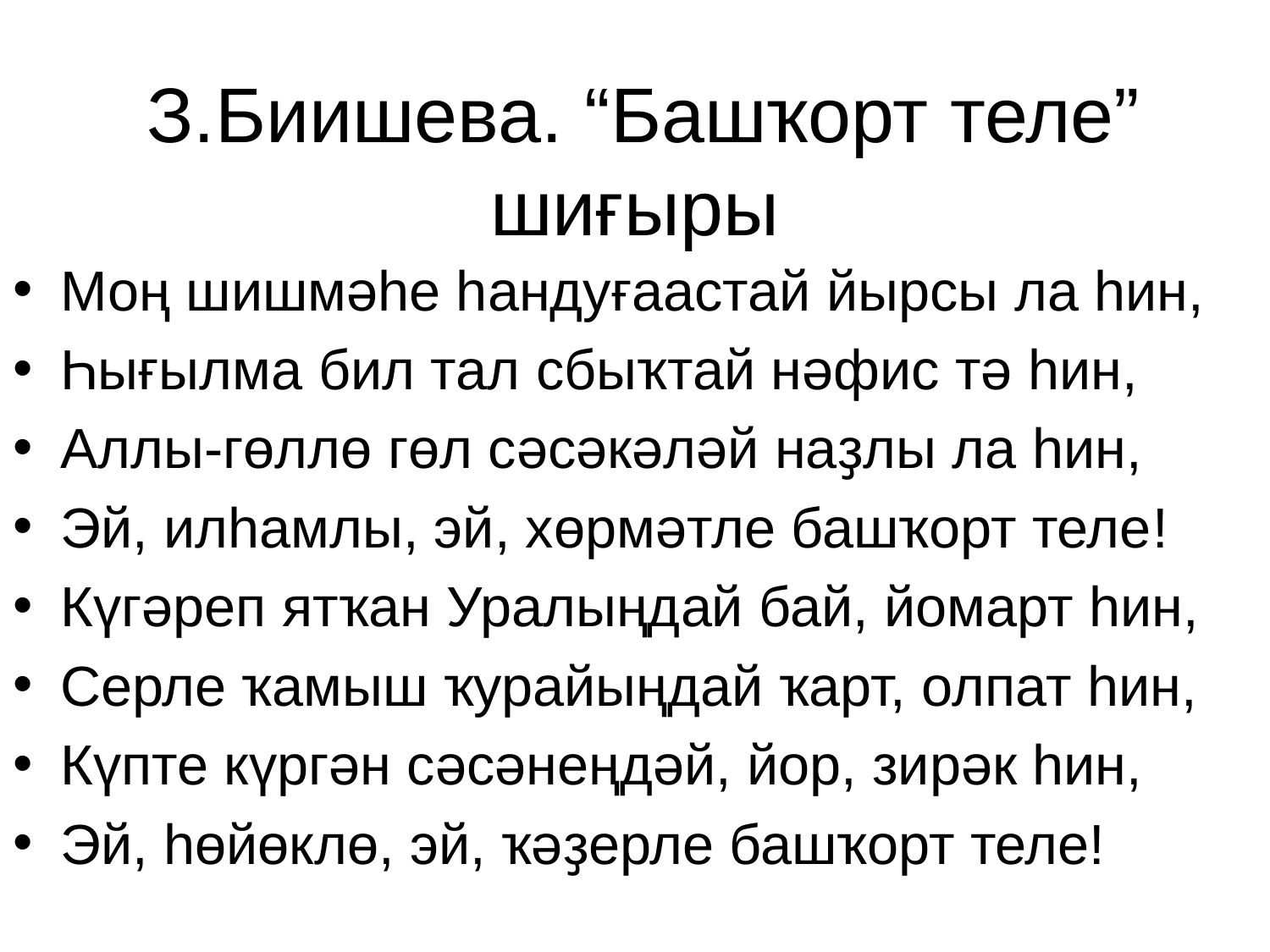

# З.Биишева. “Башҡорт теле” шиғыры
Моң шишмәһе һандуғаастай йырсы ла һин,
Һығылма бил тал сбыҡтай нәфис тә һин,
Аллы-гөллө гөл сәсәкәләй наҙлы ла һин,
Эй, илһамлы, эй, хөрмәтле башҡорт теле!
Күгәреп ятҡан Уралыңдай бай, йомарт һин,
Серле ҡамыш ҡурайыңдай ҡарт, олпат һин,
Күпте күргән сәсәнеңдәй, йор, зирәк һин,
Эй, һөйөклө, эй, ҡәҙерле башҡорт теле!